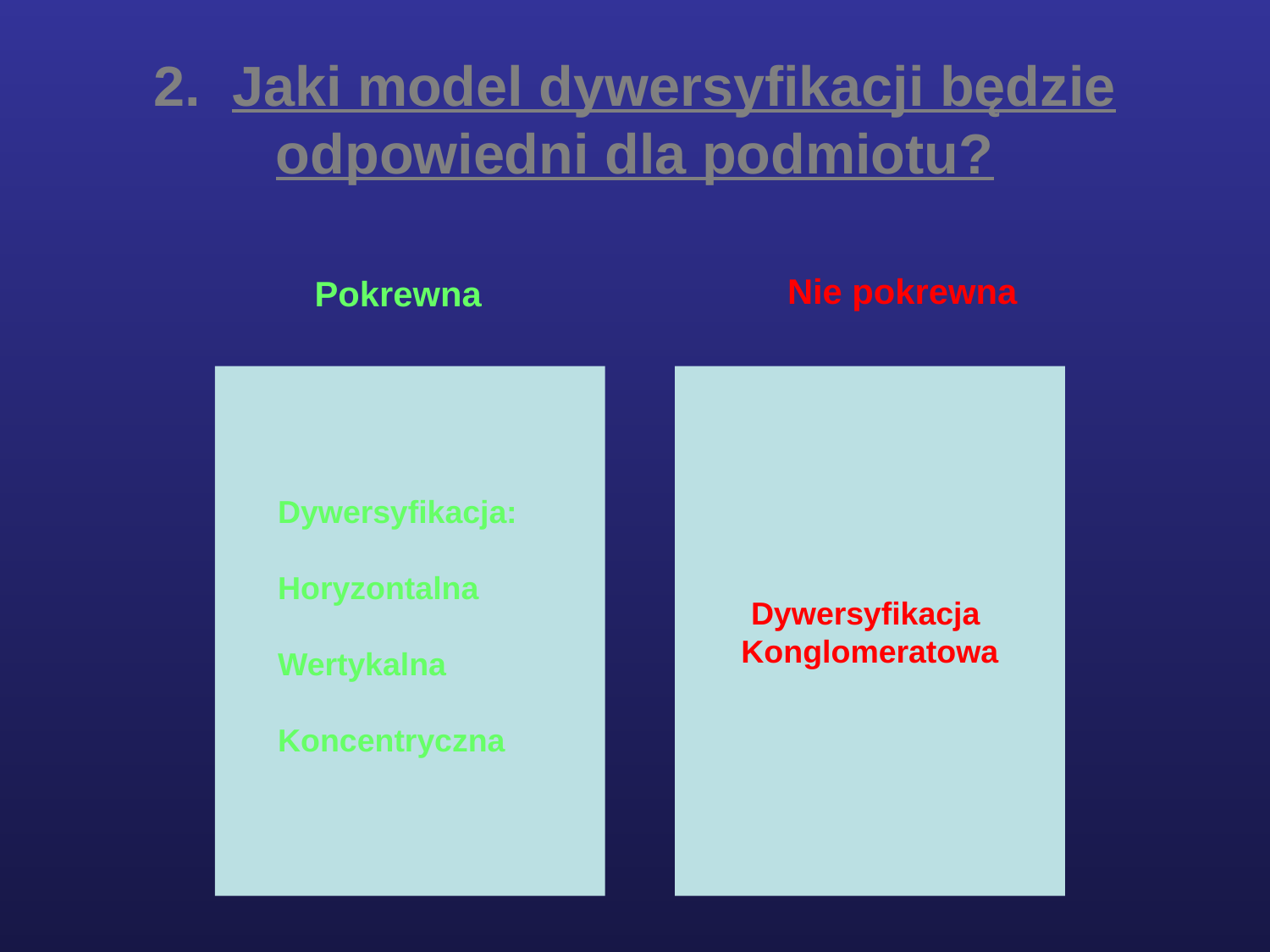

# 2.  Jaki model dywersyfikacji będzie odpowiedni dla podmiotu?
Nie pokrewna
Pokrewna

Dywersyfikacja
Konglomeratowa
Dywersyfikacja:

Horyzontalna

Wertykalna

Koncentryczna